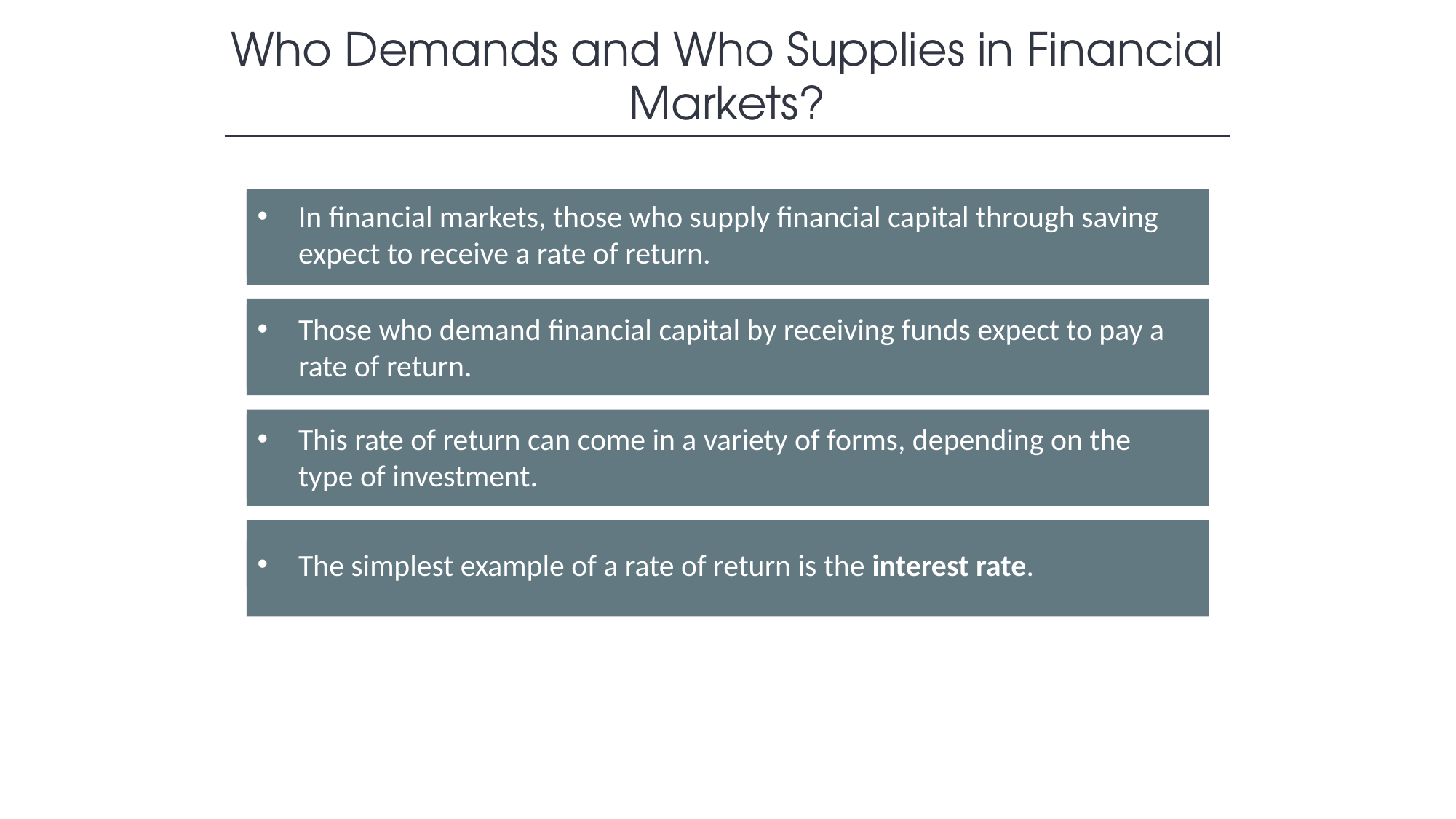

Who Demands and Who Supplies in Financial Markets?

In financial markets, those who supply financial capital through saving expect to receive a rate of return.

Those who demand financial capital by receiving funds expect to pay a rate of return.

This rate of return can come in a variety of forms, depending on the type of investment.

The simplest example of a rate of return is the interest rate.